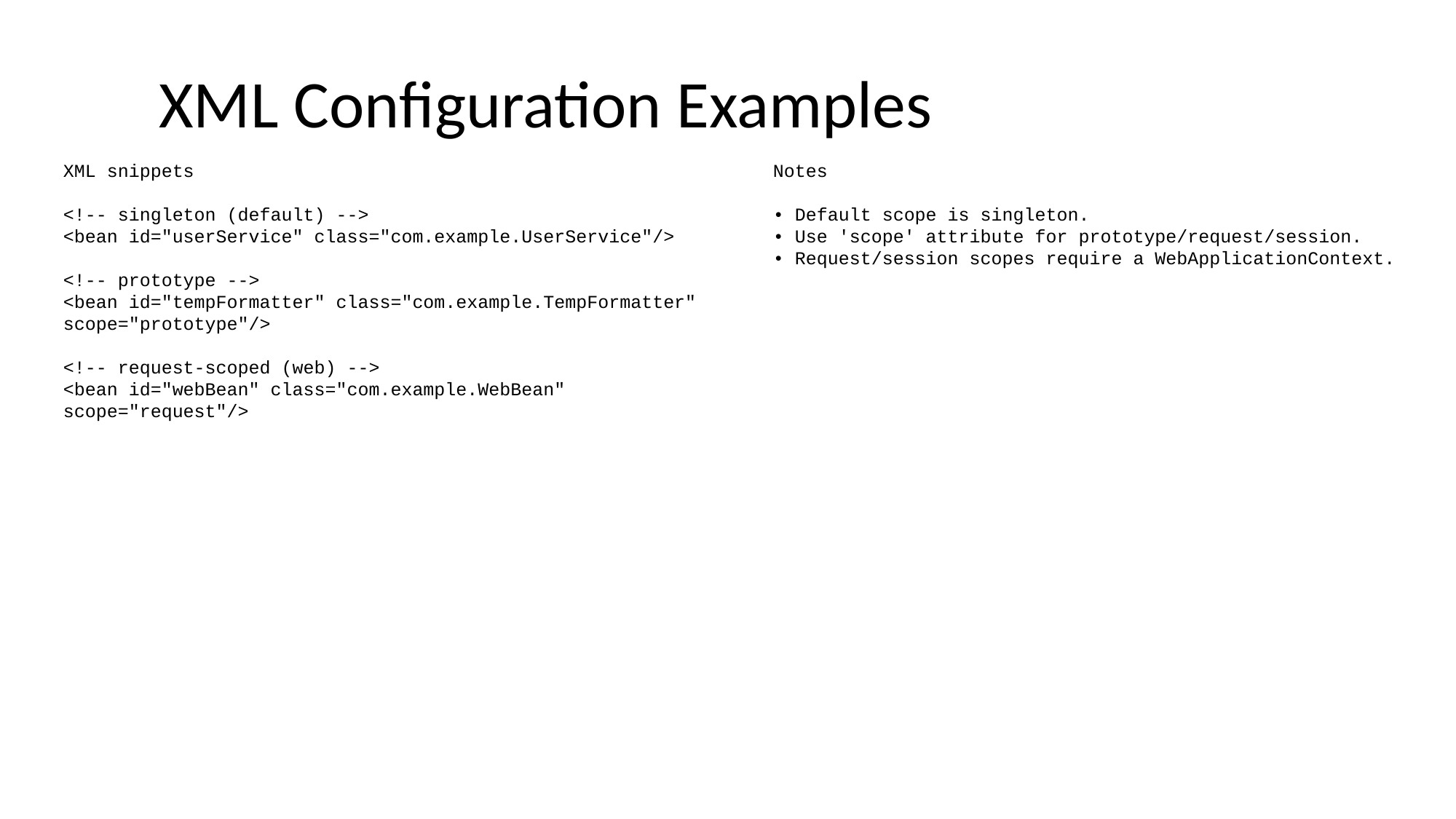

# XML Configuration Examples
XML snippets

<!-- singleton (default) -->
<bean id="userService" class="com.example.UserService"/>

<!-- prototype -->
<bean id="tempFormatter" class="com.example.TempFormatter" scope="prototype"/>

<!-- request-scoped (web) -->
<bean id="webBean" class="com.example.WebBean" scope="request"/>
Notes

• Default scope is singleton.
• Use 'scope' attribute for prototype/request/session.
• Request/session scopes require a WebApplicationContext.